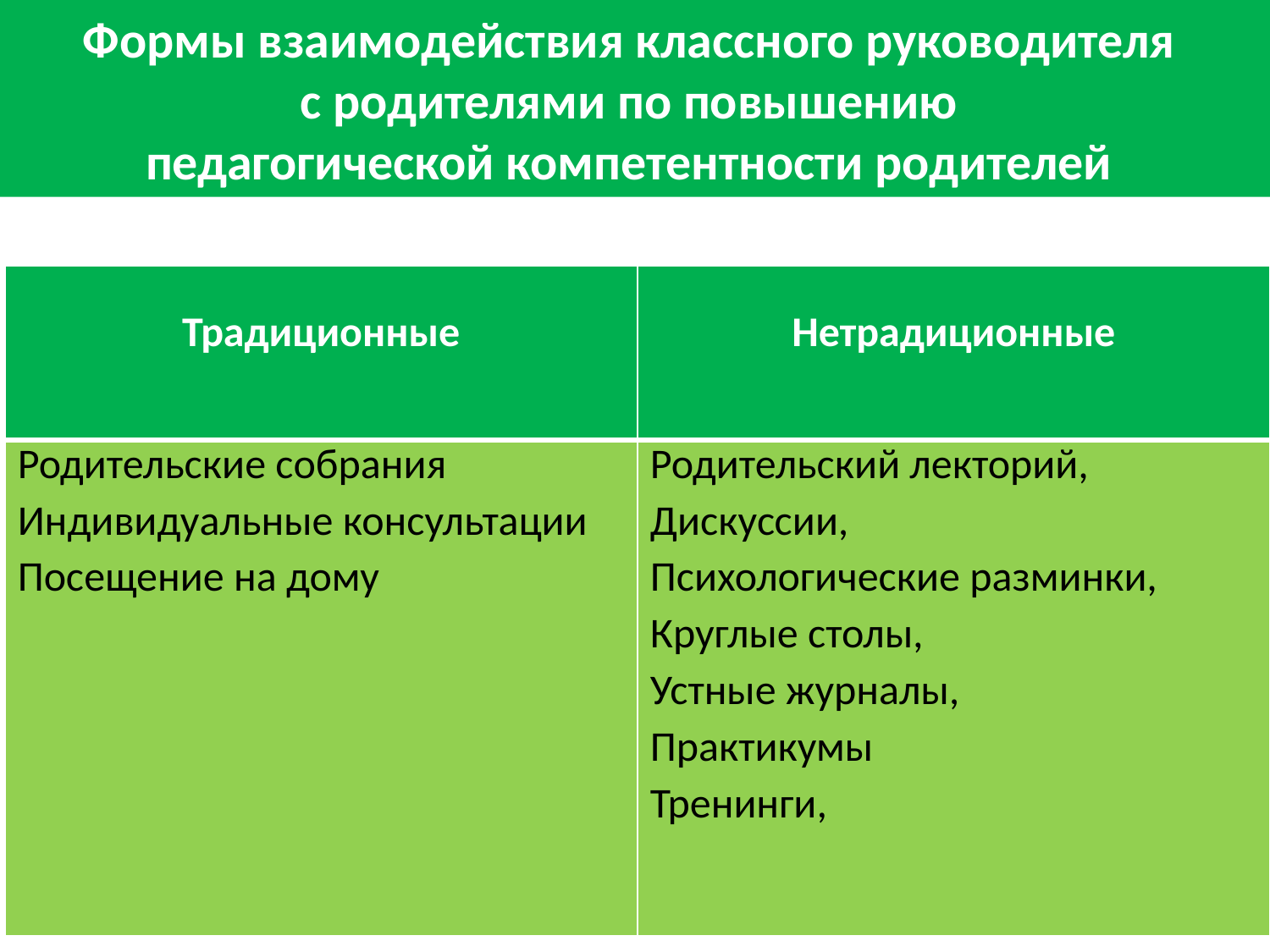

# Формы взаимодействия классного руководителя с родителями по повышению педагогической компетентности родителей
| Традиционные | Нетрадиционные |
| --- | --- |
| Родительские собрания Индивидуальные консультации Посещение на дому | Родительский лекторий, Дискуссии, Психологические разминки, Круглые столы, Устные журналы, Практикумы Тренинги, |